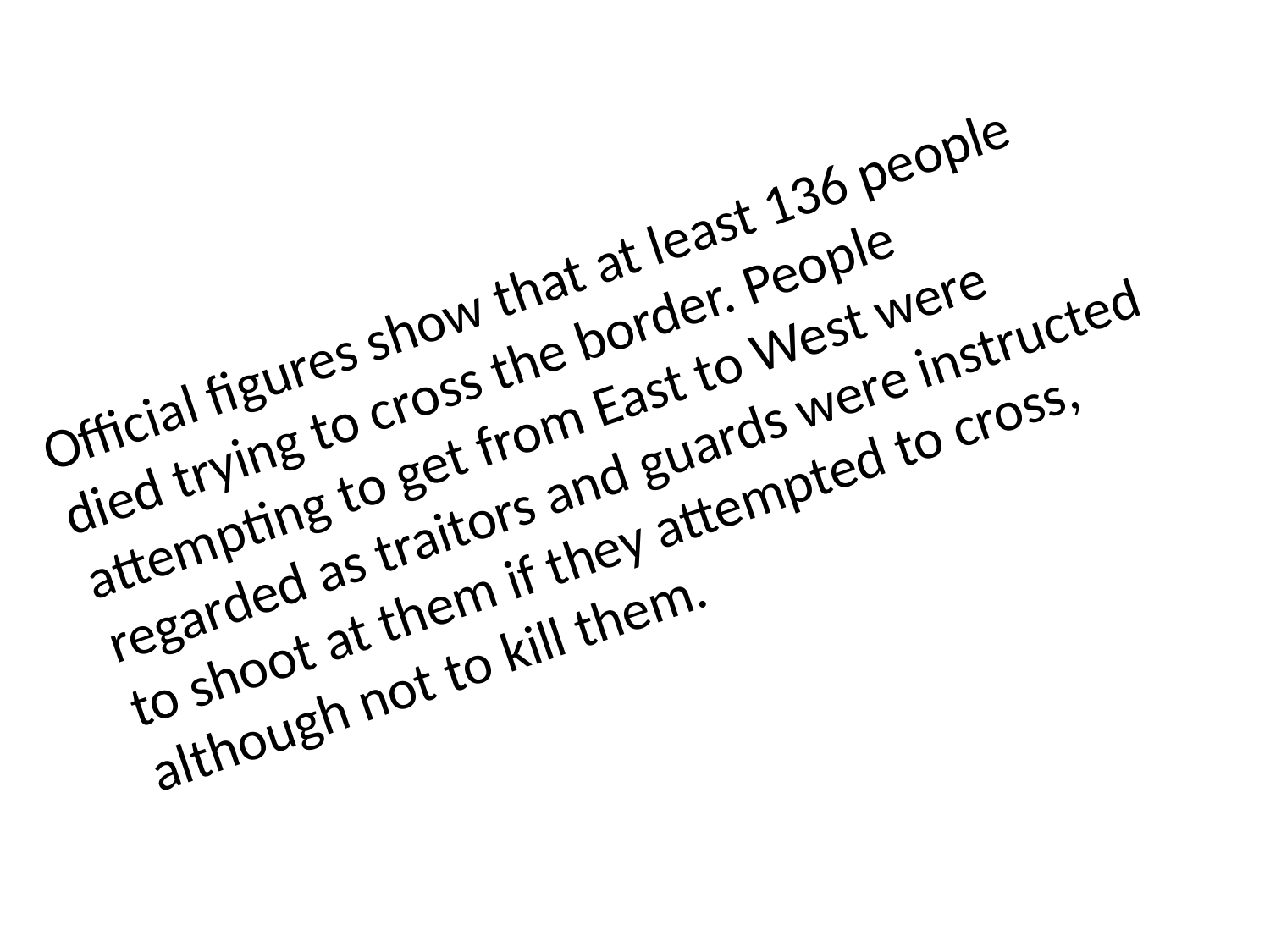

Official figures show that at least 136 people died trying to cross the border. People attempting to get from East to West were regarded as traitors and guards were instructed to shoot at them if they attempted to cross, although not to kill them.